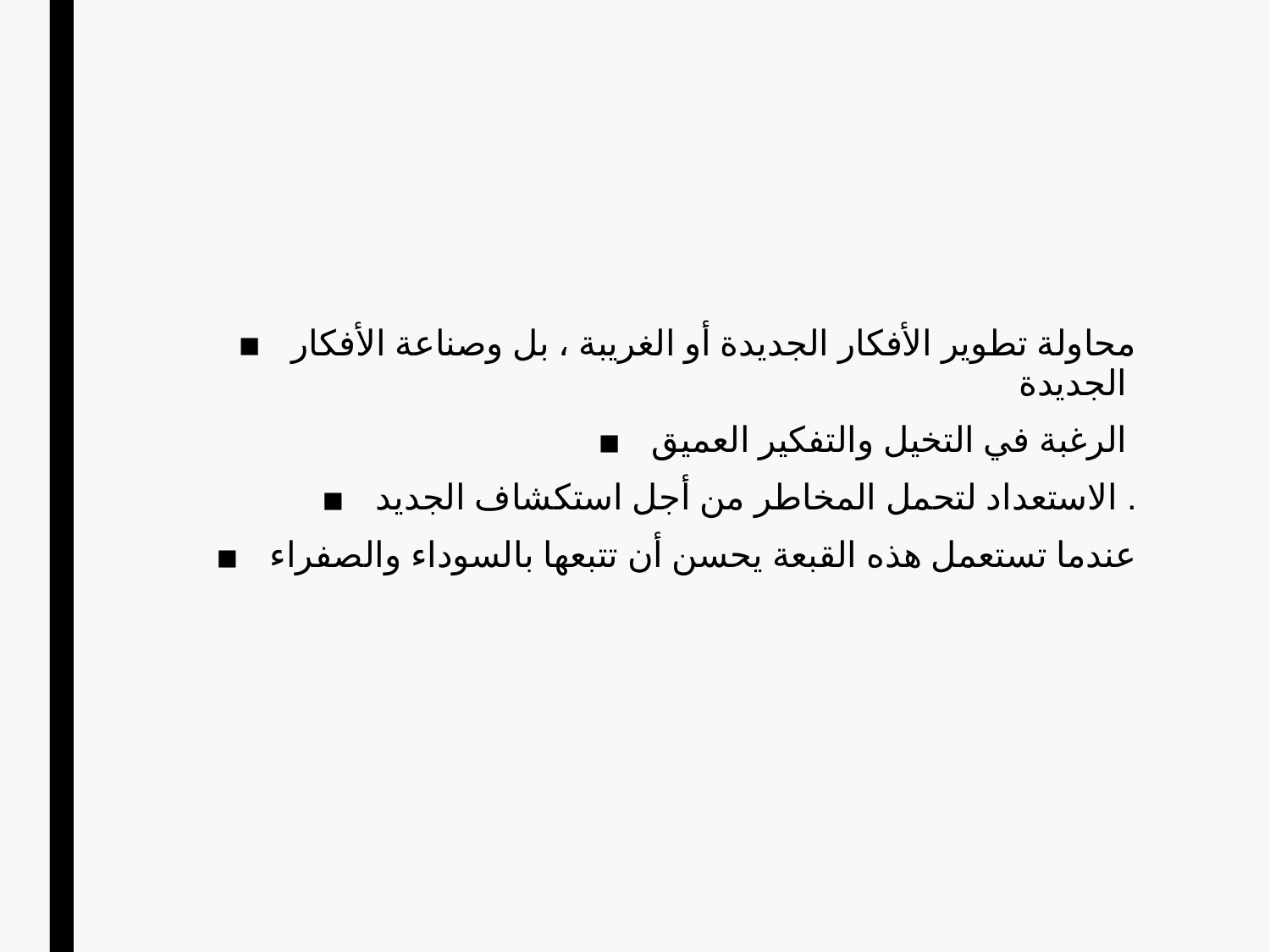

محاولة تطوير الأفكار الجديدة أو الغريبة ، بل وصناعة الأفكار الجديدة
الرغبة في التخيل والتفكير العميق
الاستعداد لتحمل المخاطر من أجل استكشاف الجديد .
عندما تستعمل هذه القبعة يحسن أن تتبعها بالسوداء والصفراء